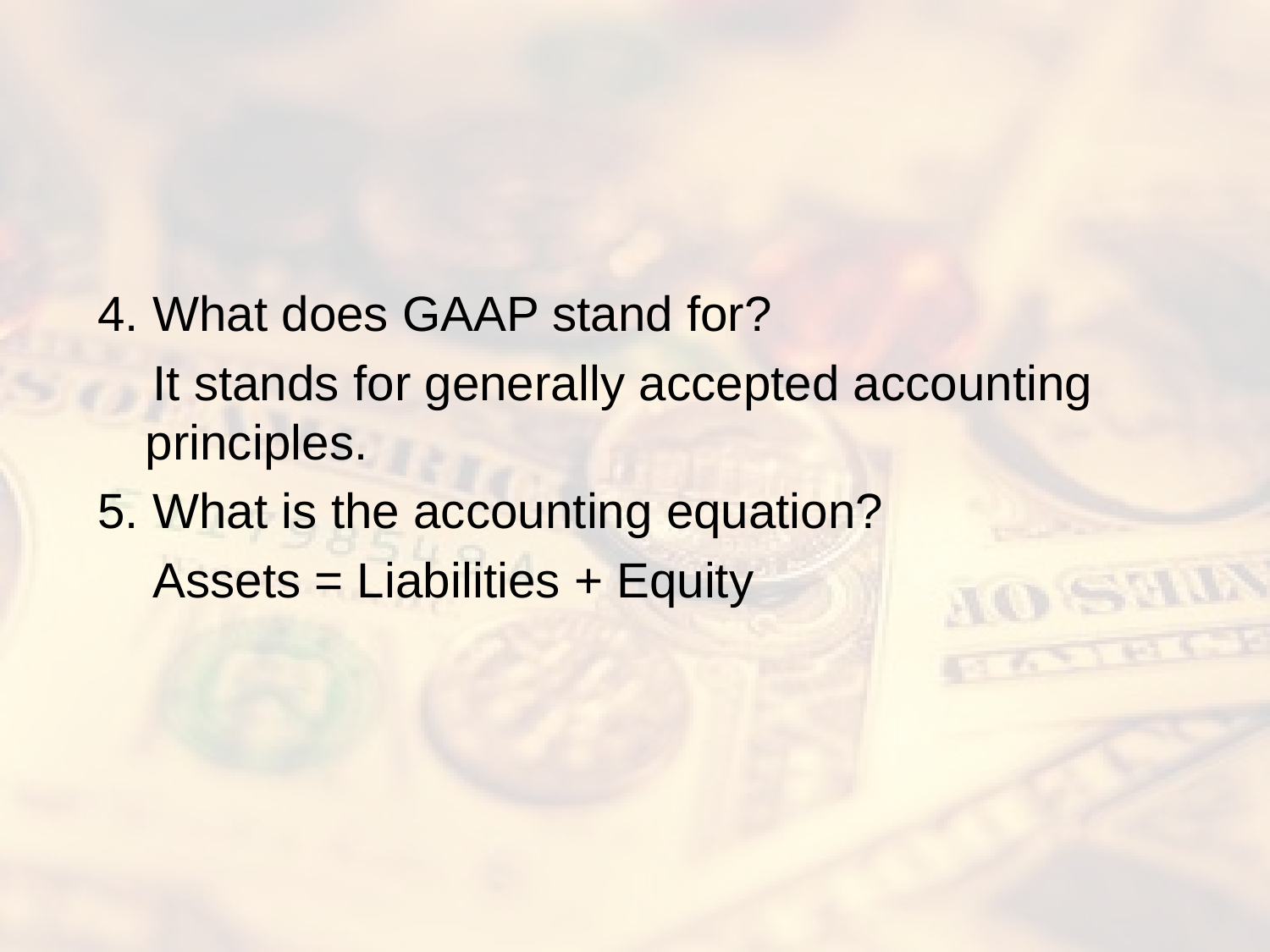

#

4. What does GAAP stand for?
    It stands for generally accepted accounting    principles.
5. What is the accounting equation?
    Assets = Liabilities + Equity